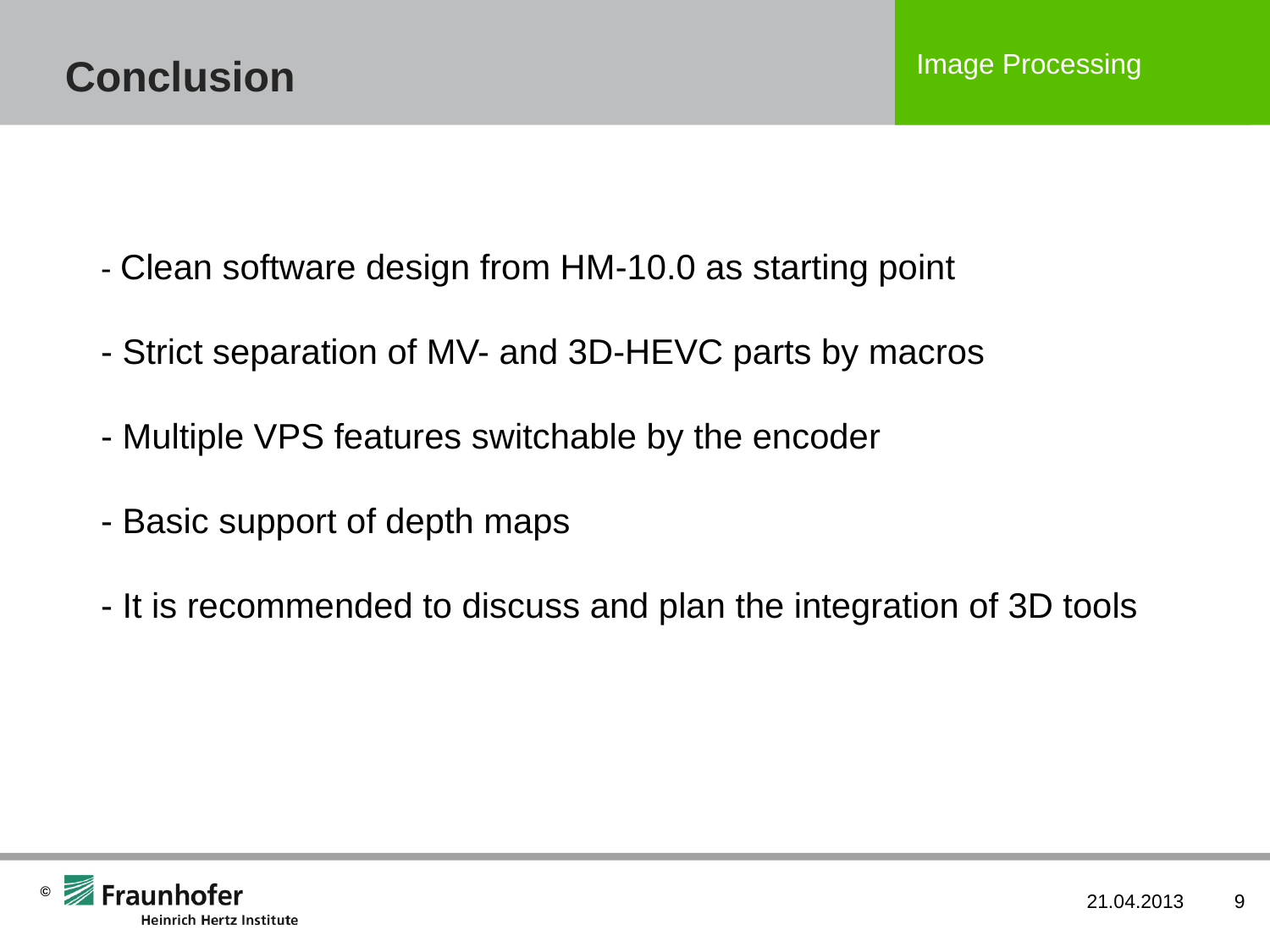

# Conclusion
- Clean software design from HM-10.0 as starting point
- Strict separation of MV- and 3D-HEVC parts by macros
- Multiple VPS features switchable by the encoder
- Basic support of depth maps
- It is recommended to discuss and plan the integration of 3D tools
21.04.2013
9